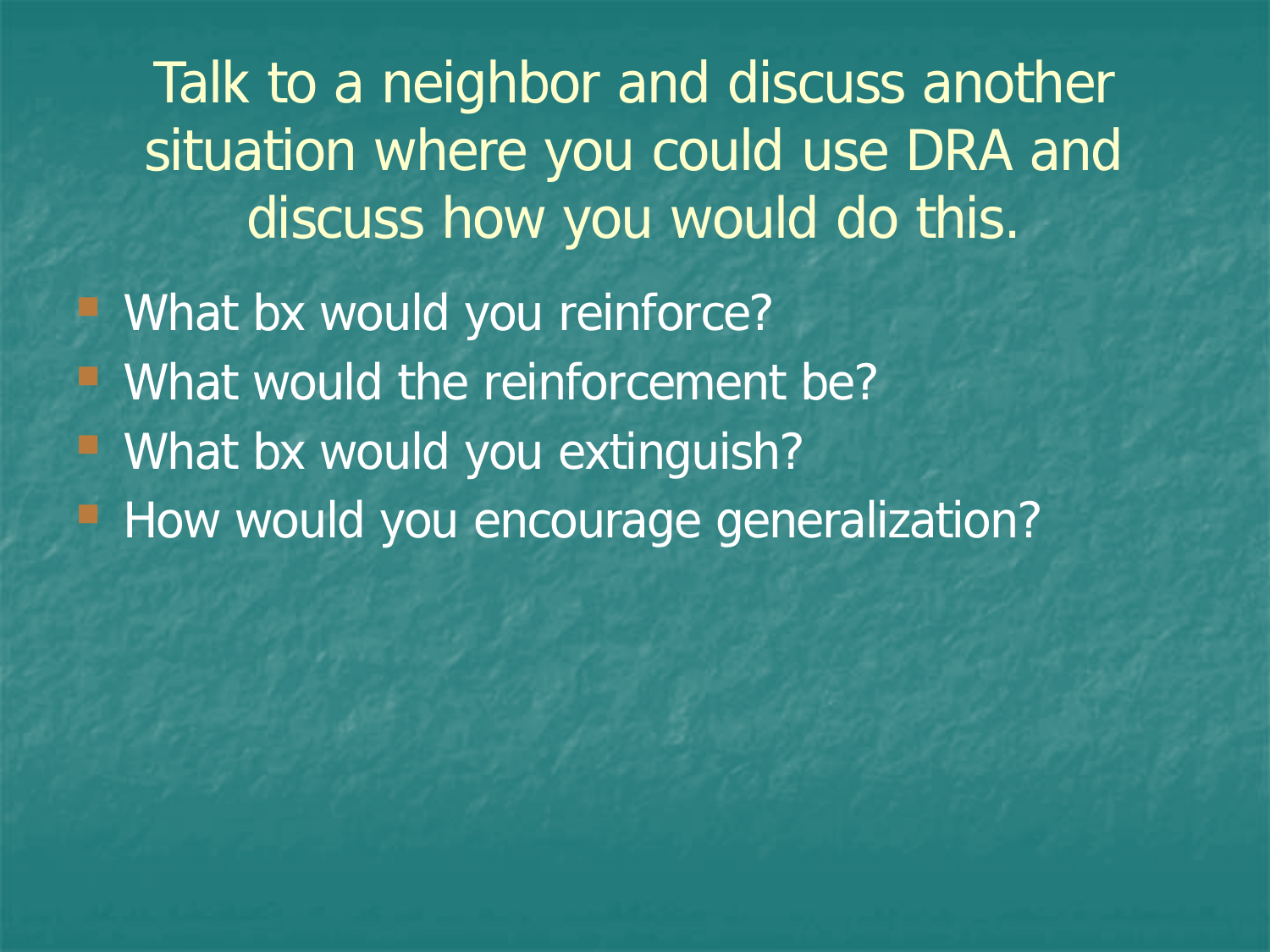

# Talk to a neighbor and discuss another situation where you could use DRA and discuss how you would do this.
What bx would you reinforce?
What would the reinforcement be?
What bx would you extinguish?
How would you encourage generalization?